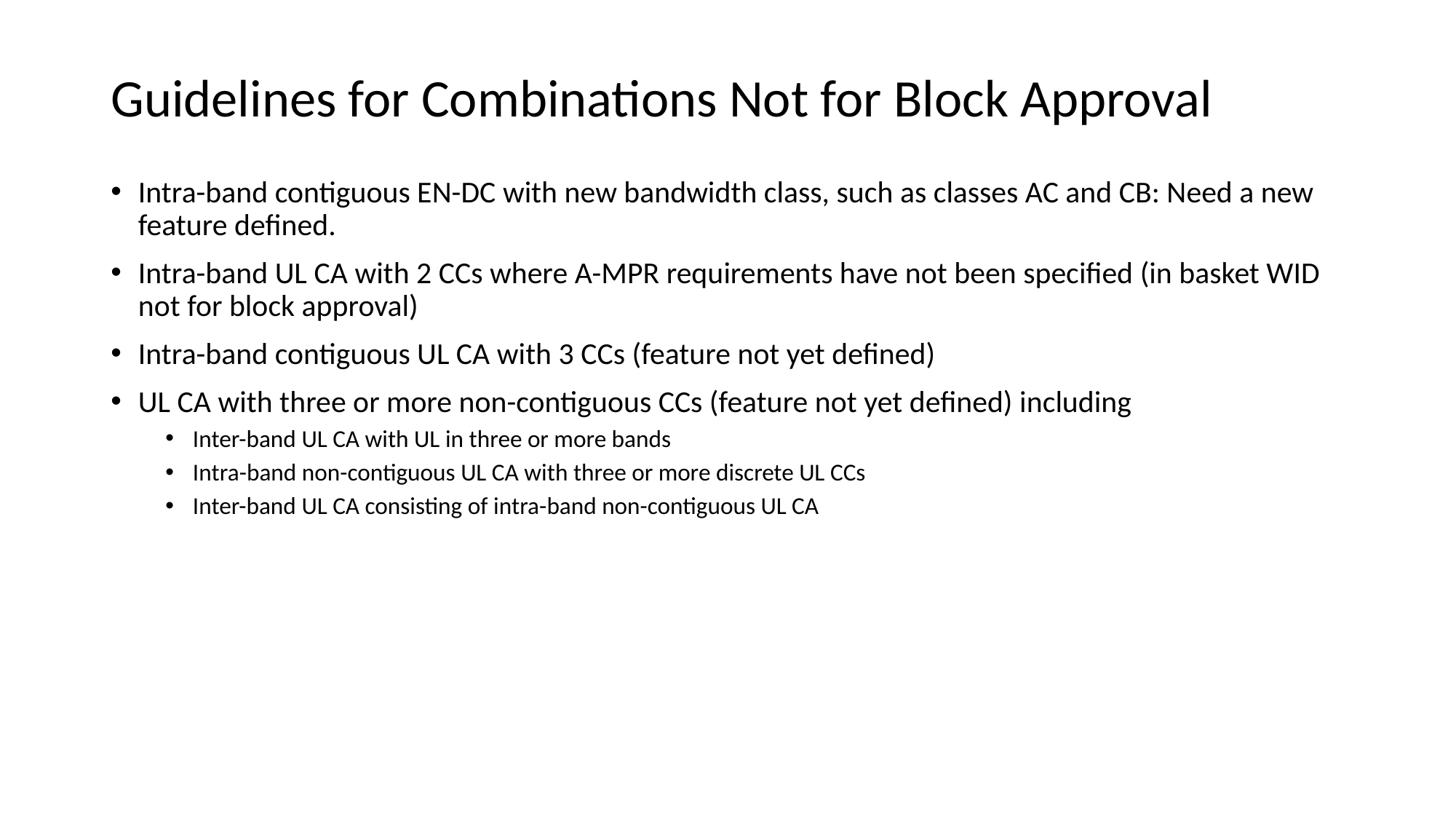

# Guidelines for Combinations Not for Block Approval
Intra-band contiguous EN-DC with new bandwidth class, such as classes AC and CB: Need a new feature defined.
Intra-band UL CA with 2 CCs where A-MPR requirements have not been specified (in basket WID not for block approval)
Intra-band contiguous UL CA with 3 CCs (feature not yet defined)
UL CA with three or more non-contiguous CCs (feature not yet defined) including
Inter-band UL CA with UL in three or more bands
Intra-band non-contiguous UL CA with three or more discrete UL CCs
Inter-band UL CA consisting of intra-band non-contiguous UL CA